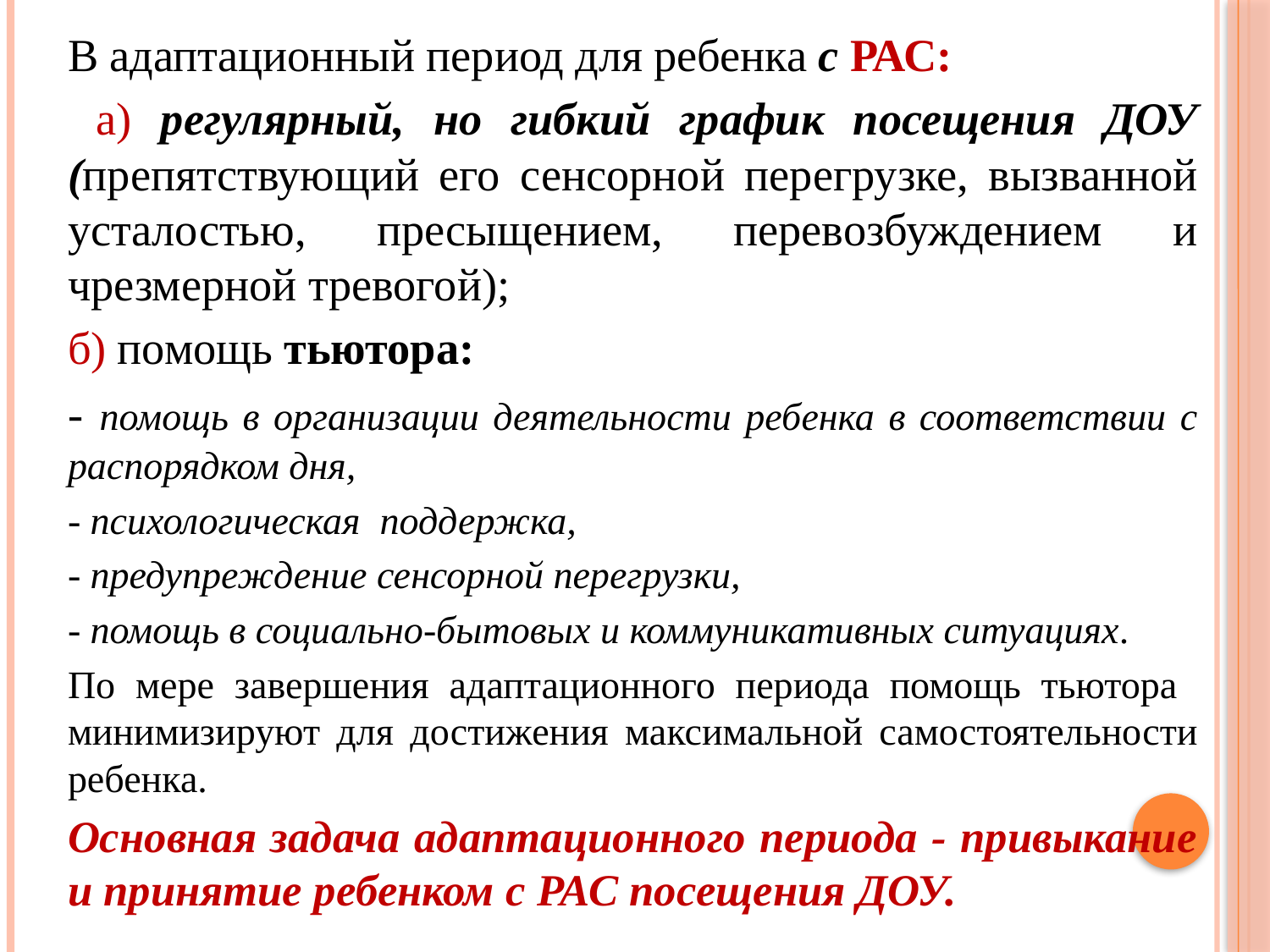

В адаптационный период для ребенка с РАС:
		 а) регулярный, но гибкий график посещения ДОУ (препятствующий его сенсорной перегрузке, вызванной усталостью, пресыщением, перевозбуждением и чрезмерной тревогой);
		б) помощь тьютора:
		- помощь в организации деятельности ребенка в соответствии с распорядком дня,
		- психологическая  поддержка,
		- предупреждение сенсорной перегрузки,
		- помощь в социально-бытовых и коммуникативных ситуациях.
		По мере завершения адаптационного периода помощь тьютора  минимизируют для достижения максимальной самостоятельности ребенка.
		Основная задача адаптационного периода - привыкание и принятие ребенком с РАС посещения ДОУ.